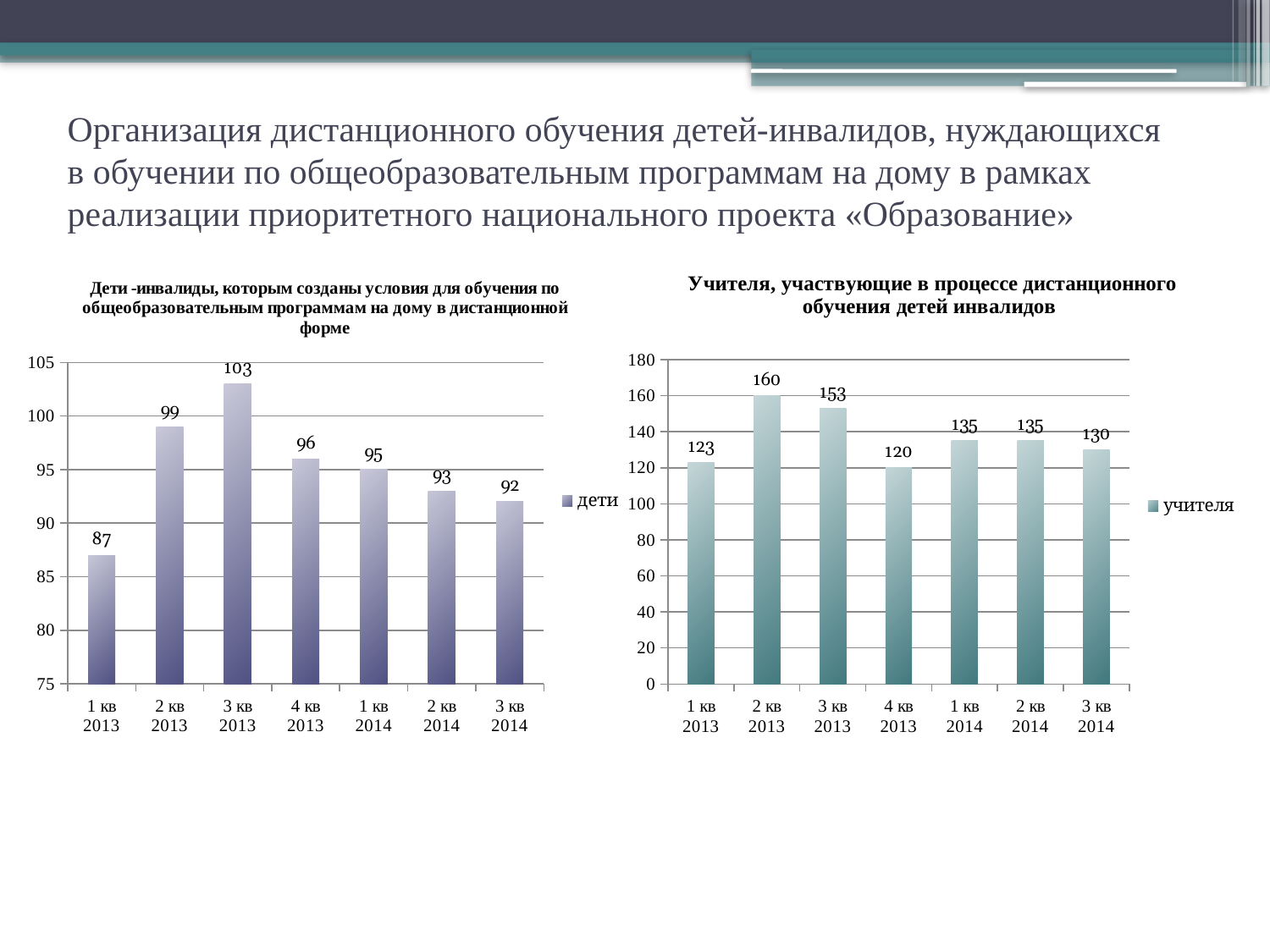

# Организация дистанционного обучения детей-инвалидов, нуждающихся в обучении по общеобразовательным программам на дому в рамках реализации приоритетного национального проекта «Образование»

### Chart: Дети -инвалиды, которым созданы условия для обучения по общеобразовательным программам на дому в дистанционной форме

| Category | дети |
|---|---|
| 1 кв 2013 | 87.0 |
| 2 кв 2013 | 99.0 |
| 3 кв 2013 | 103.0 |
| 4 кв 2013 | 96.0 |
| 1 кв 2014 | 95.0 |
| 2 кв 2014 | 93.0 |
| 3 кв 2014 | 92.0 |

### Chart: Учителя, участвующие в процессе дистанционного обучения детей инвалидов

| Category | учителя |
|---|---|
| 1 кв 2013 | 123.0 |
| 2 кв 2013 | 160.0 |
| 3 кв 2013 | 153.0 |
| 4 кв 2013 | 120.0 |
| 1 кв 2014 | 135.0 |
| 2 кв 2014 | 135.0 |
| 3 кв 2014 | 130.0 |